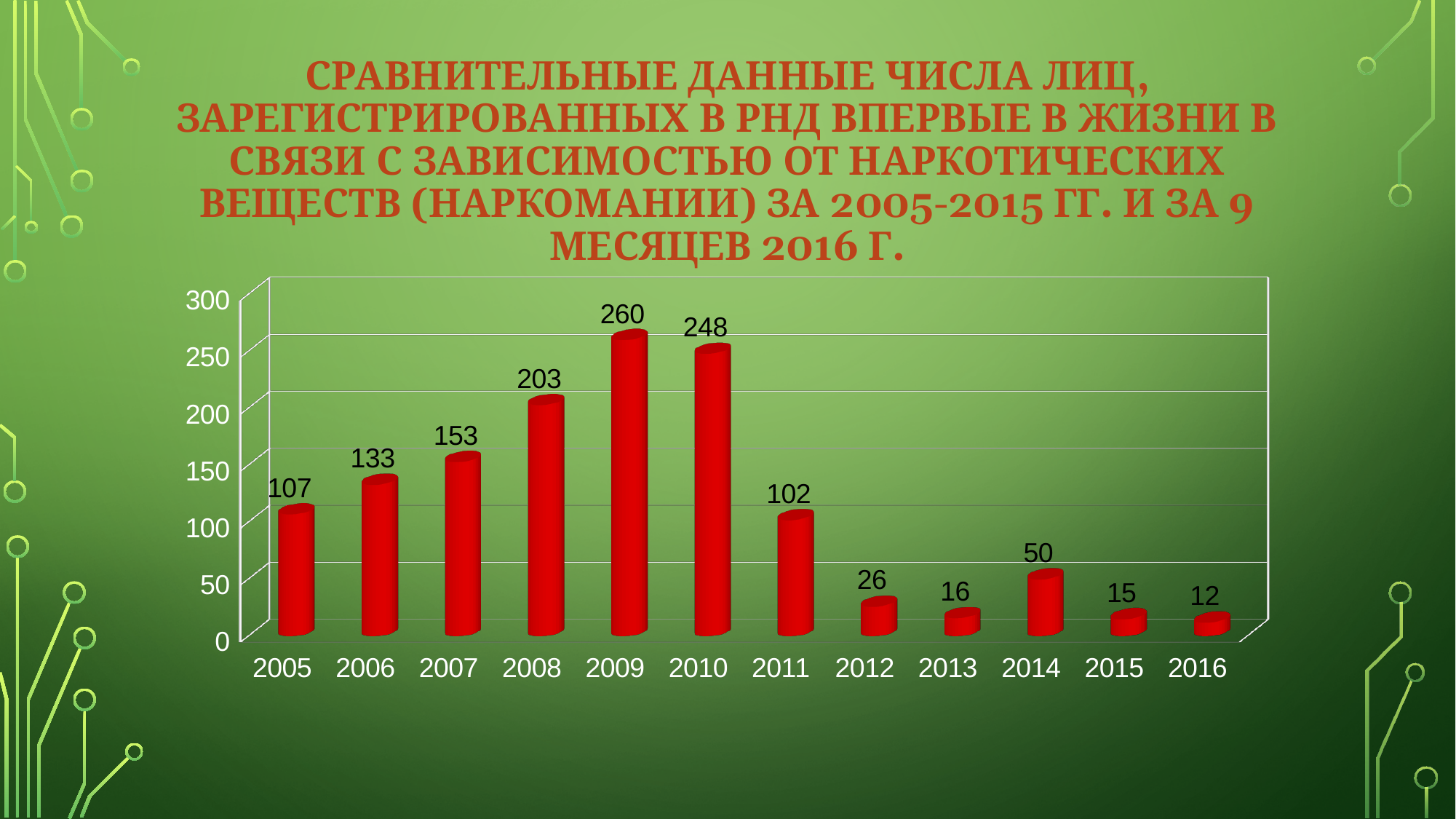

# Сравнительные данные числа лиц, зарегистрированных в РНД впервые в жизни в связи с зависимостью от наркотических веществ (наркомании) за 2005-2015 гг. и за 9 месяцев 2016 г.

[unsupported chart]